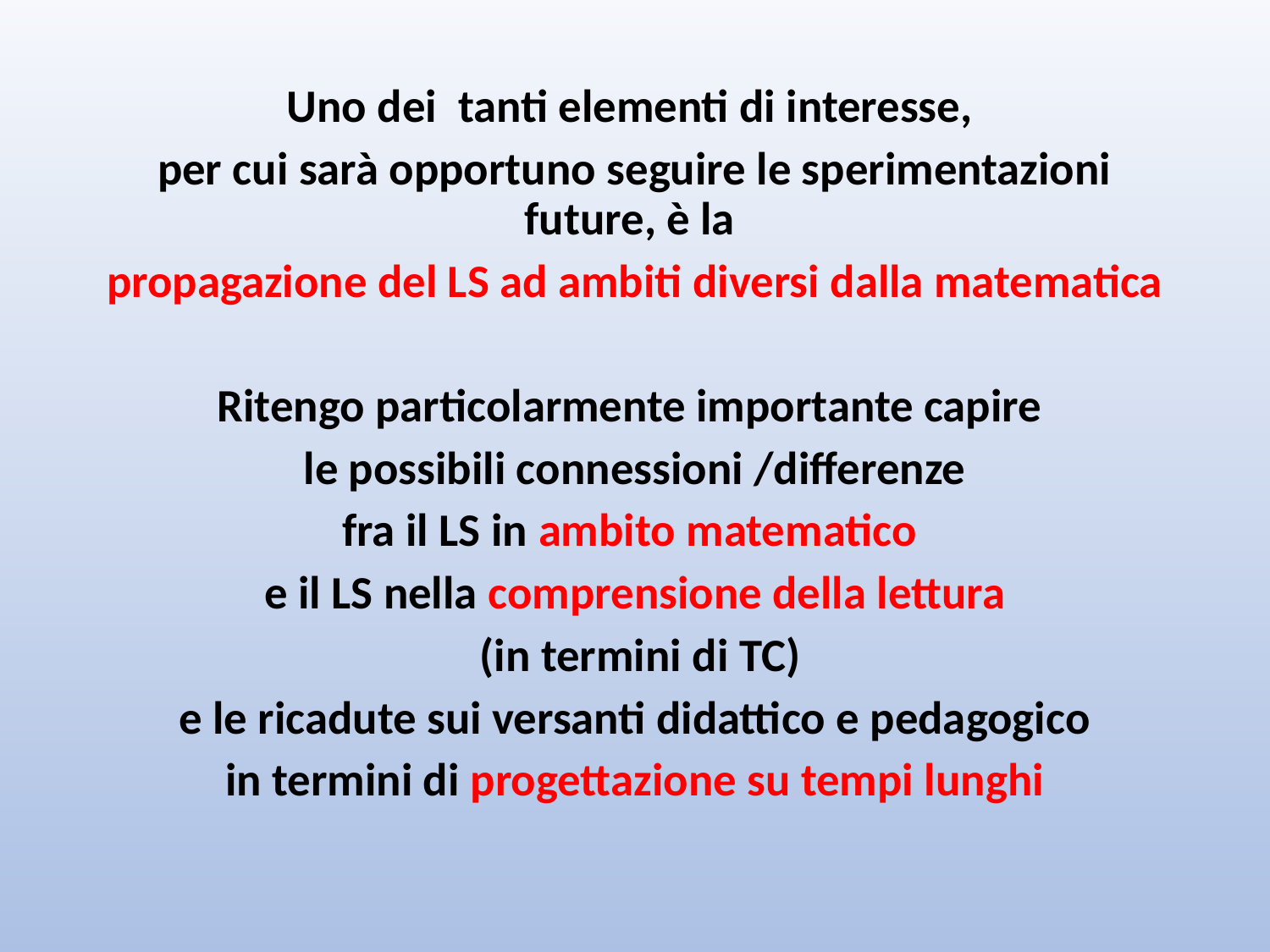

Uno dei  tanti elementi di interesse,
per cui sarà opportuno seguire le sperimentazioni future, è la
propagazione del LS ad ambiti diversi dalla matematica

Ritengo particolarmente importante capire
le possibili connessioni /differenze
fra il LS in ambito matematico
e il LS nella comprensione della lettura
 (in termini di TC)
e le ricadute sui versanti didattico e pedagogico
in termini di progettazione su tempi lunghi